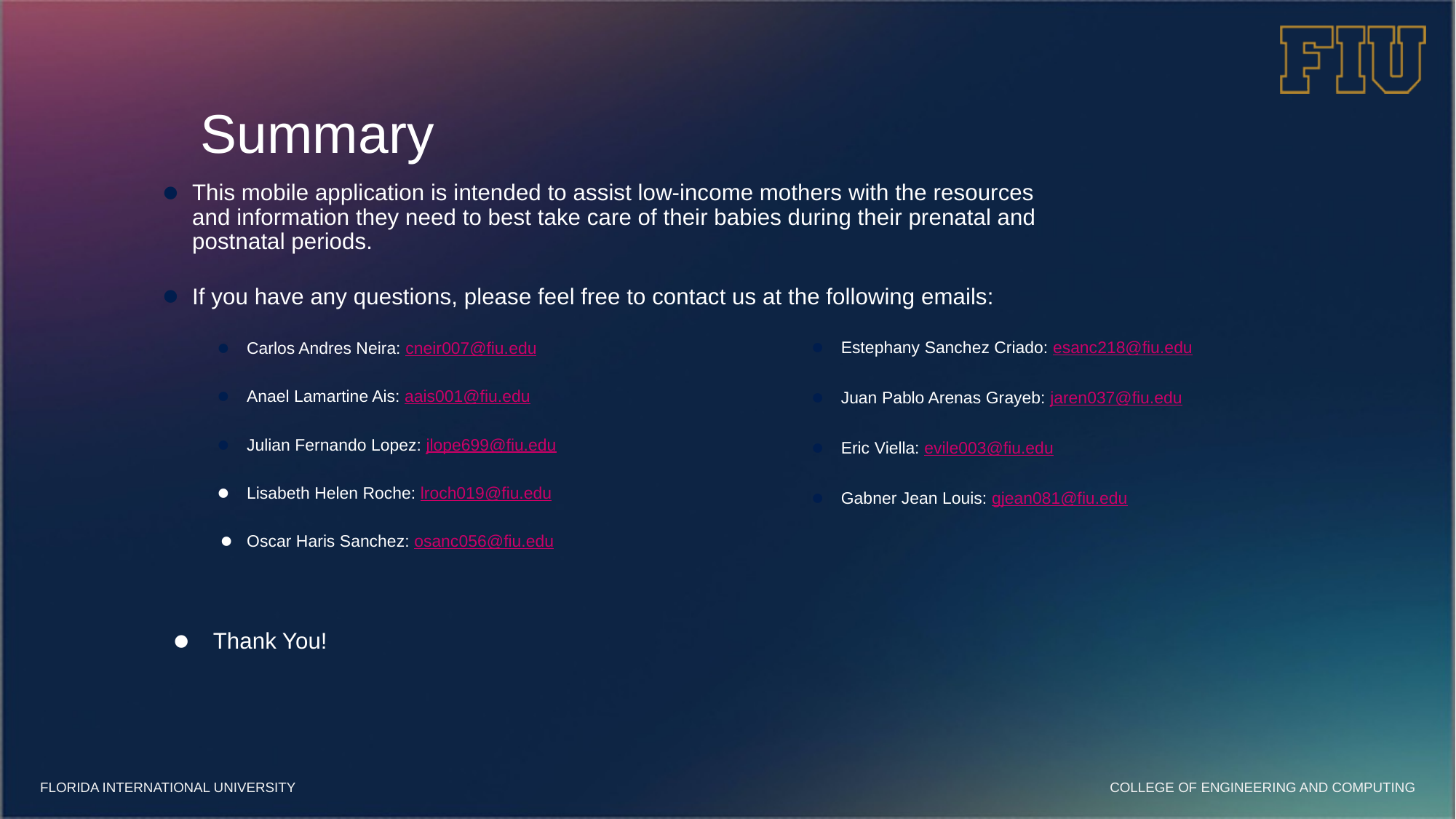

# Summary
This mobile application is intended to assist low-income mothers with the resources and information they need to best take care of their babies during their prenatal and postnatal periods.
If you have any questions, please feel free to contact us at the following emails:
Carlos Andres Neira: cneir007@fiu.edu
Anael Lamartine Ais: aais001@fiu.edu
Julian Fernando Lopez: jlope699@fiu.edu
Lisabeth Helen Roche: lroch019@fiu.edu
Oscar Haris Sanchez: osanc056@fiu.edu

Thank You!
Estephany Sanchez Criado: esanc218@fiu.edu
Juan Pablo Arenas Grayeb: jaren037@fiu.edu
Eric Viella: evile003@fiu.edu
Gabner Jean Louis: gjean081@fiu.edu